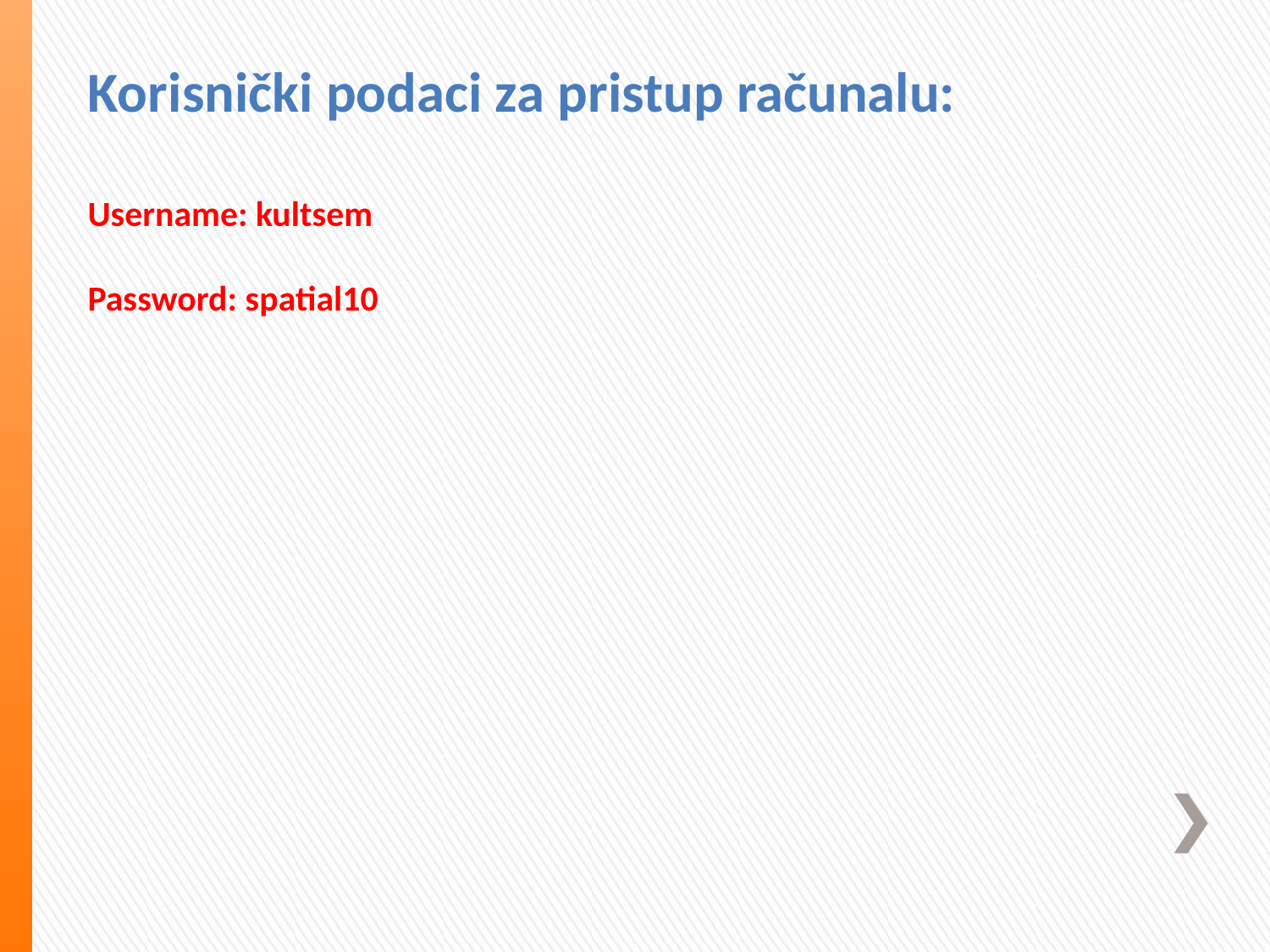

# Korisnički podaci za pristup računalu: Username: kultsem Password: spatial10